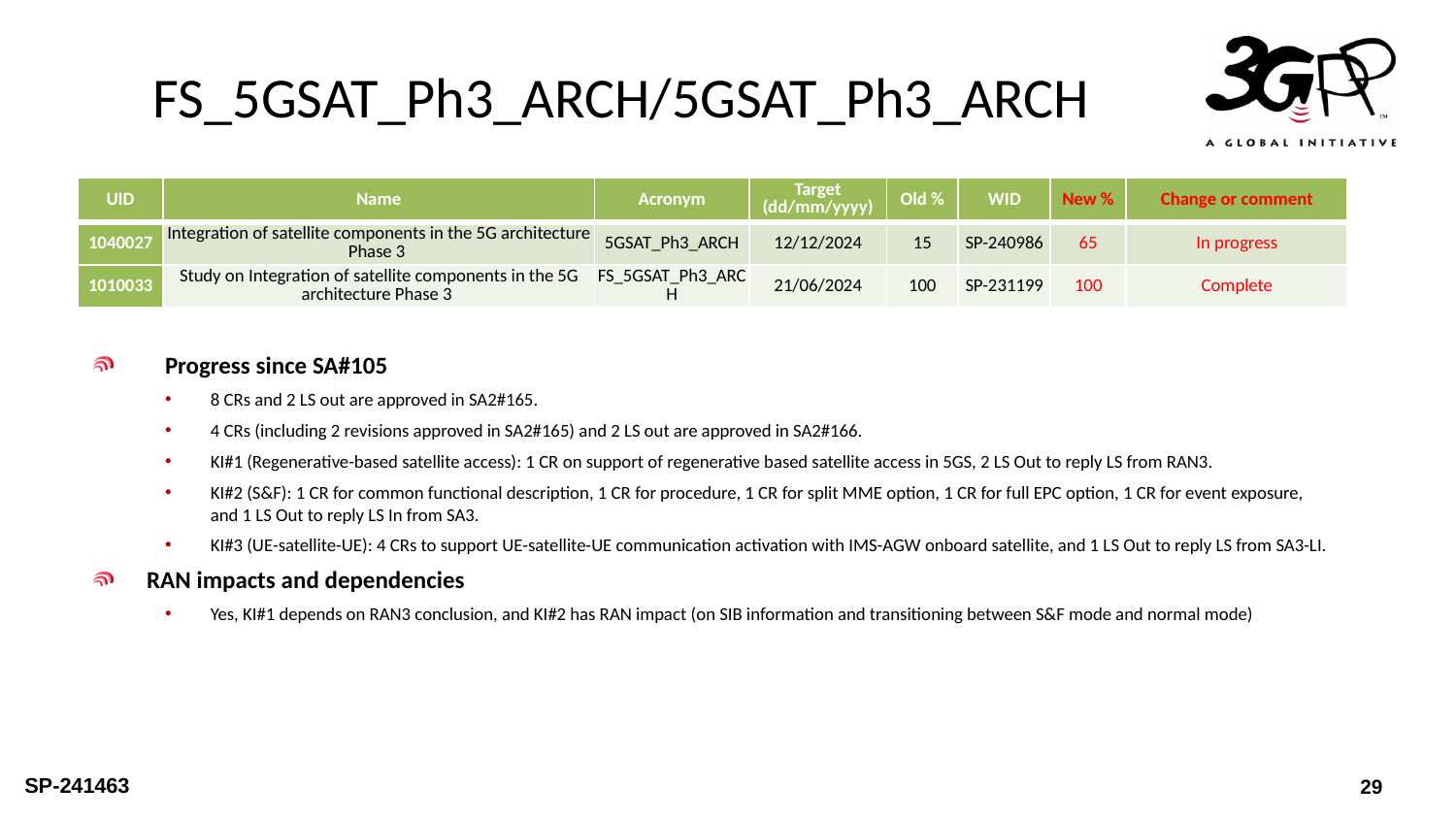

# FS_5GSAT_Ph3_ARCH/5GSAT_Ph3_ARCH
| UID | Name | Acronym | Target (dd/mm/yyyy) | Old % | WID | New % | Change or comment |
| --- | --- | --- | --- | --- | --- | --- | --- |
| 1040027 | Integration of satellite components in the 5G architecture Phase 3 | 5GSAT\_Ph3\_ARCH | 12/12/2024 | 15 | SP-240986 | 65 | In progress |
| 1010033 | Study on Integration of satellite components in the 5G architecture Phase 3 | FS\_5GSAT\_Ph3\_ARCH | 21/06/2024 | 100 | SP-231199 | 100 | Complete |
Progress since SA#105
8 CRs and 2 LS out are approved in SA2#165.
4 CRs (including 2 revisions approved in SA2#165) and 2 LS out are approved in SA2#166.
KI#1 (Regenerative-based satellite access): 1 CR on support of regenerative based satellite access in 5GS, 2 LS Out to reply LS from RAN3.
KI#2 (S&F): 1 CR for common functional description, 1 CR for procedure, 1 CR for split MME option, 1 CR for full EPC option, 1 CR for event exposure, and 1 LS Out to reply LS In from SA3.
KI#3 (UE-satellite-UE): 4 CRs to support UE-satellite-UE communication activation with IMS-AGW onboard satellite, and 1 LS Out to reply LS from SA3-LI.
RAN impacts and dependencies
Yes, KI#1 depends on RAN3 conclusion, and KI#2 has RAN impact (on SIB information and transitioning between S&F mode and normal mode)